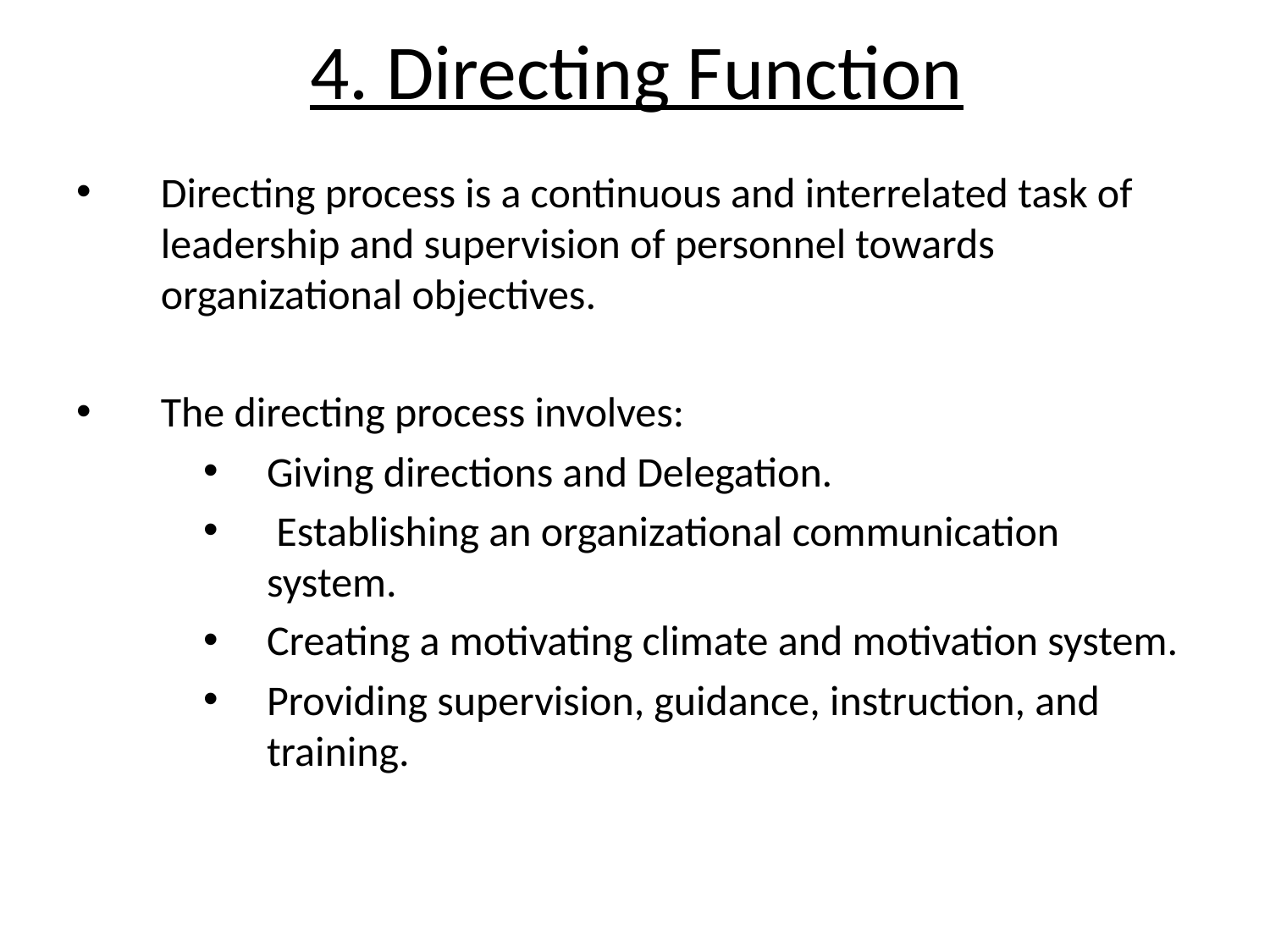

# 4. Directing Function
Directing process is a continuous and interrelated task of leadership and supervision of personnel towards organizational objectives.

The directing process involves:
Giving directions and Delegation.
 Establishing an organizational communication system.
Creating a motivating climate and motivation system.
Providing supervision, guidance, instruction, and training.